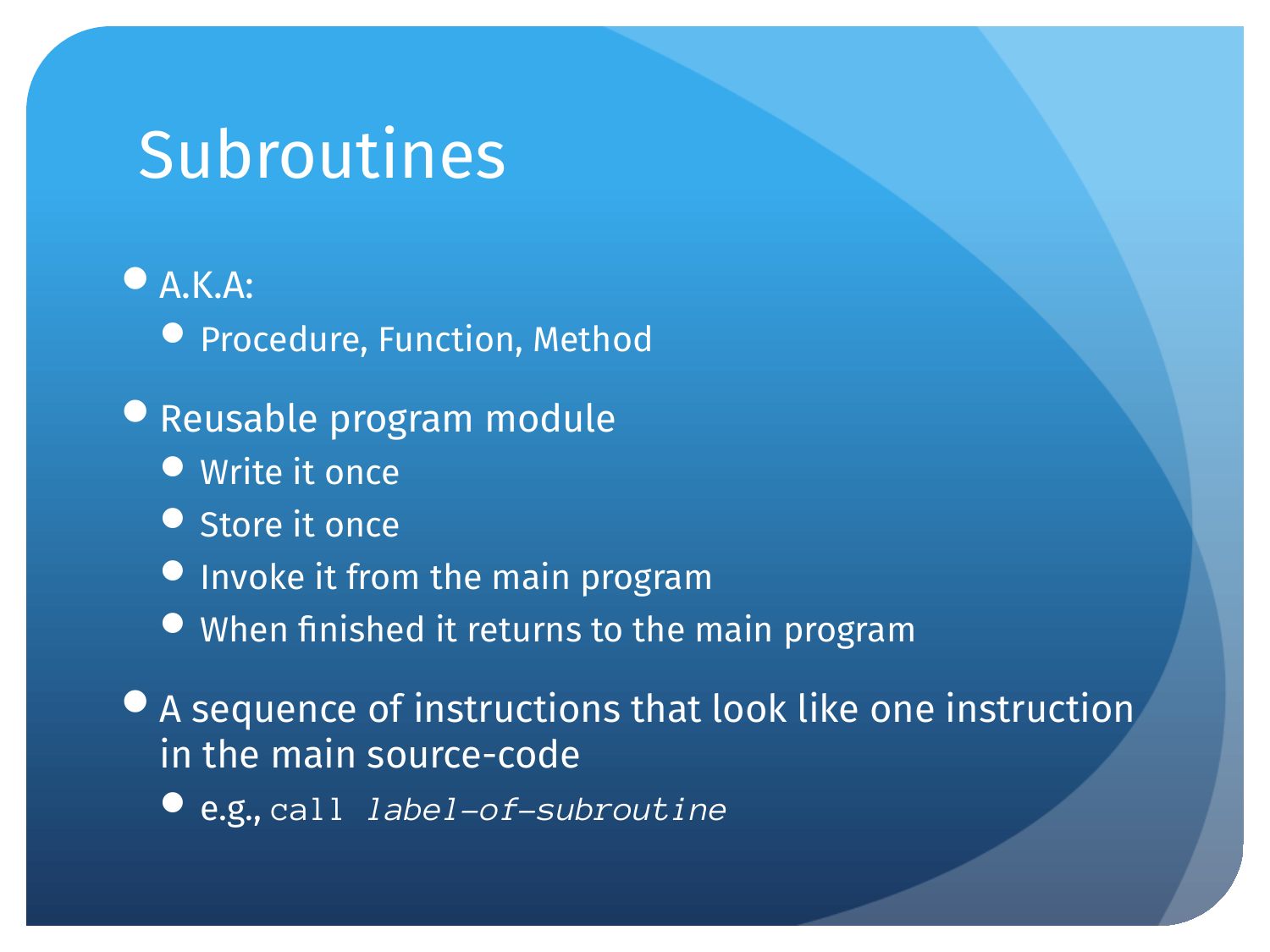

# Subroutines
A.K.A:
Procedure, Function, Method
Reusable program module
Write it once
Store it once
Invoke it from the main program
When finished it returns to the main program
A sequence of instructions that look like one instruction in the main source-code
e.g., call label-of-subroutine